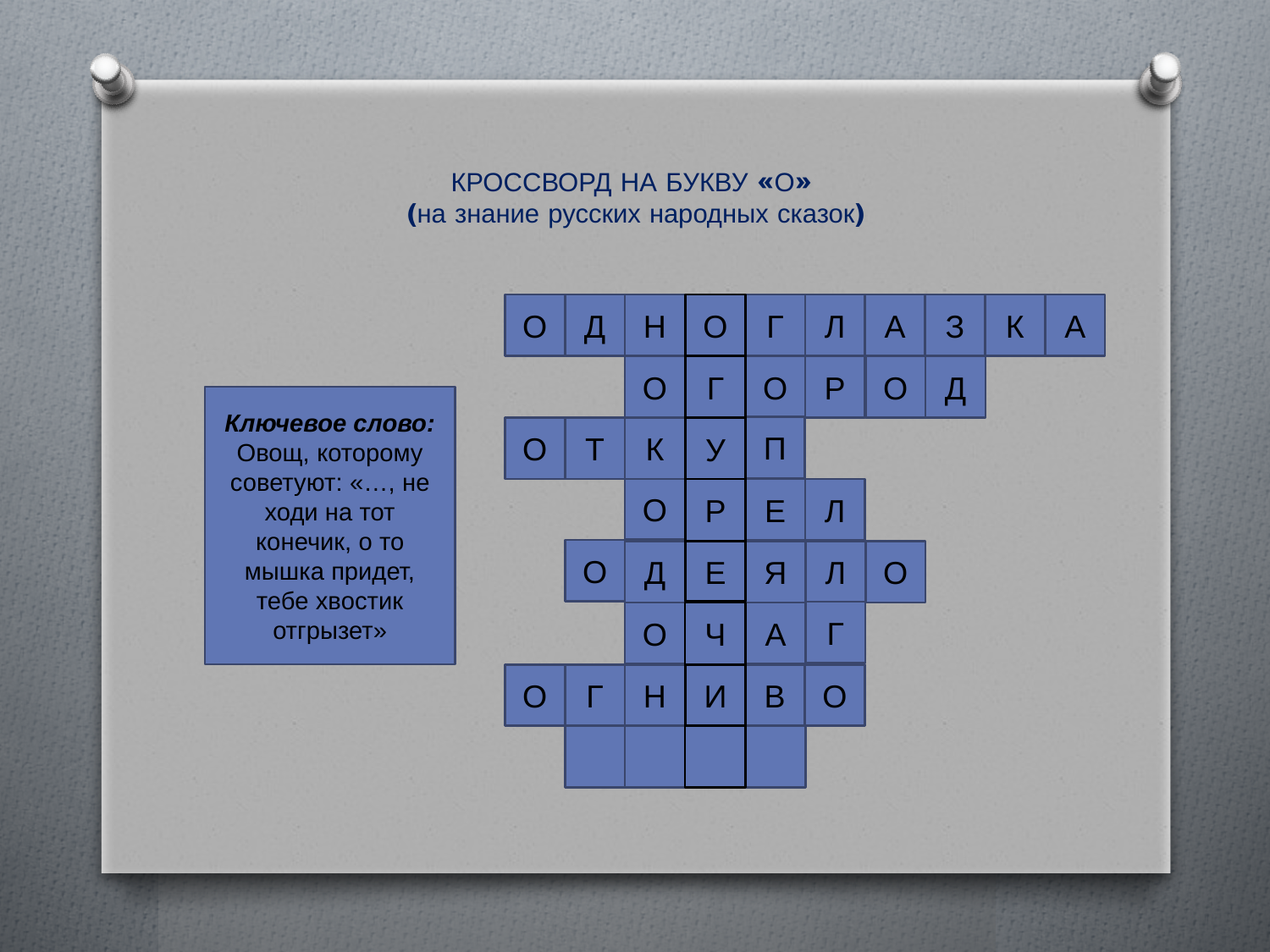

# КРОССВОРД НА БУКВУ «О» (на знание русских народных сказок)
О
О
Д
Н
Г

Л
А
З

А

К
О
Р
О
О

Г
Д
Ключевое слово:
Овощ, которому советуют: «…, не ходи на тот конечик, о то мышка придет, тебе хвостик отгрызет»
П
К
О
Т

У
О

Р
Е
Л
О
Д

Е
Я
Л
О

Г
А
О
Ч
О
Г
Н

В
О
И